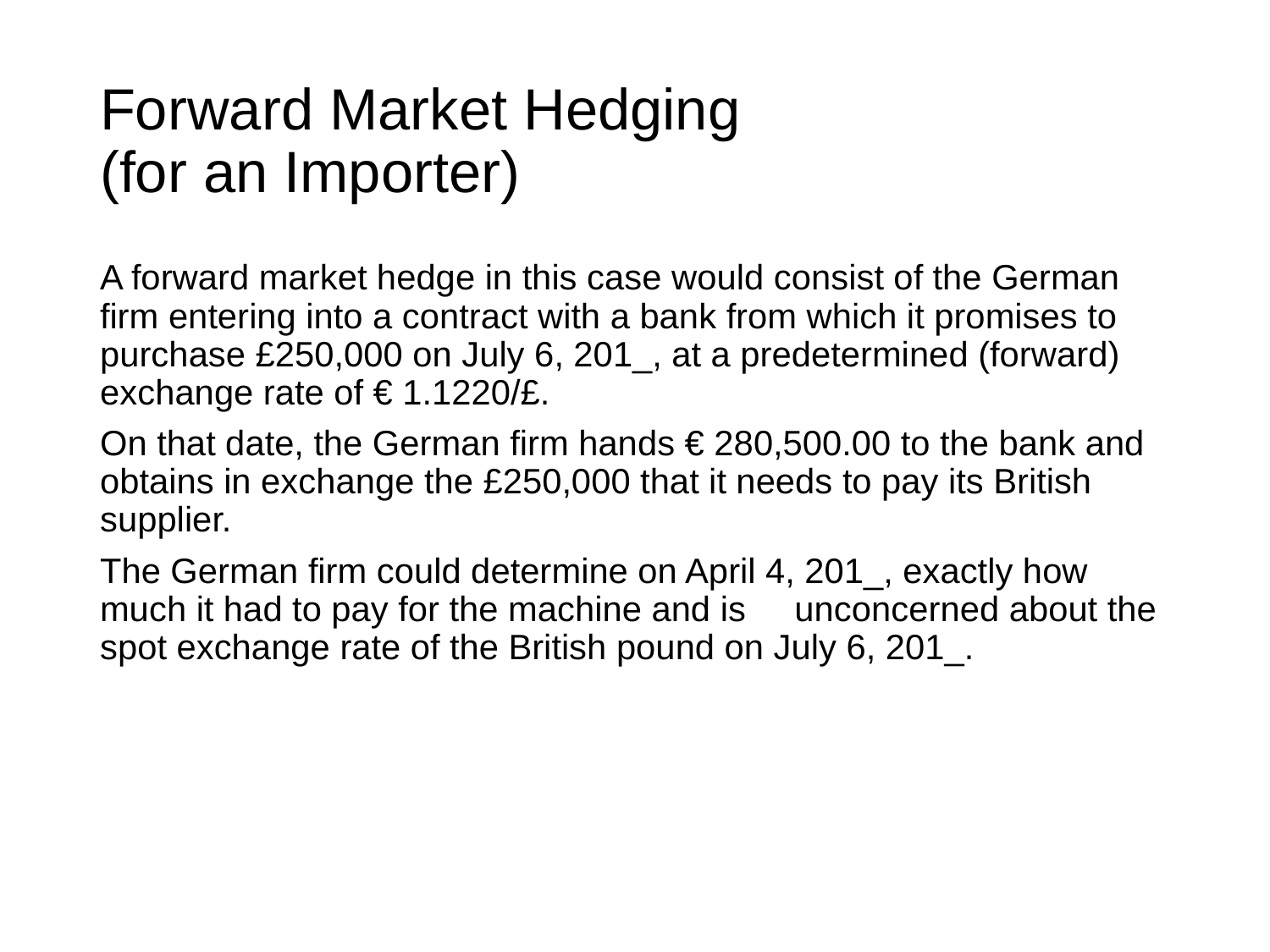

# Forward Market Hedging (for an Importer)
A forward market hedge in this case would consist of the German firm entering into a contract with a bank from which it promises to purchase £250,000 on July 6, 201_, at a predetermined (forward) exchange rate of € 1.1220/£.
On that date, the German firm hands € 280,500.00 to the bank and obtains in exchange the £250,000 that it needs to pay its British supplier.
The German firm could determine on April 4, 201_, exactly how much it had to pay for the machine and is     unconcerned about the spot exchange rate of the British pound on July 6, 201_.